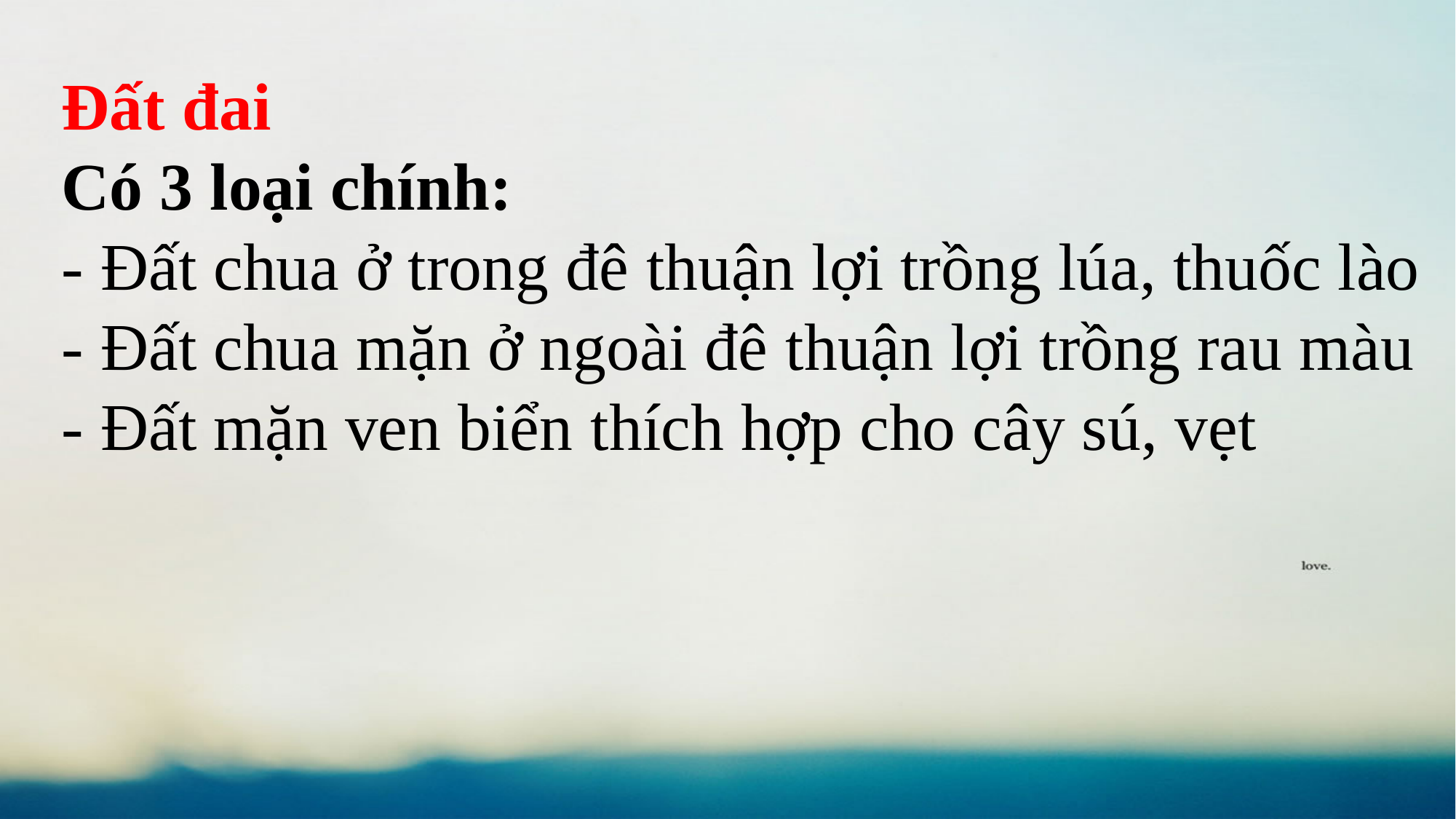

Đất đai
Có 3 loại chính:
- Đất chua ở trong đê thuận lợi trồng lúa, thuốc lào
- Đất chua mặn ở ngoài đê thuận lợi trồng rau màu
- Đất mặn ven biển thích hợp cho cây sú, vẹt